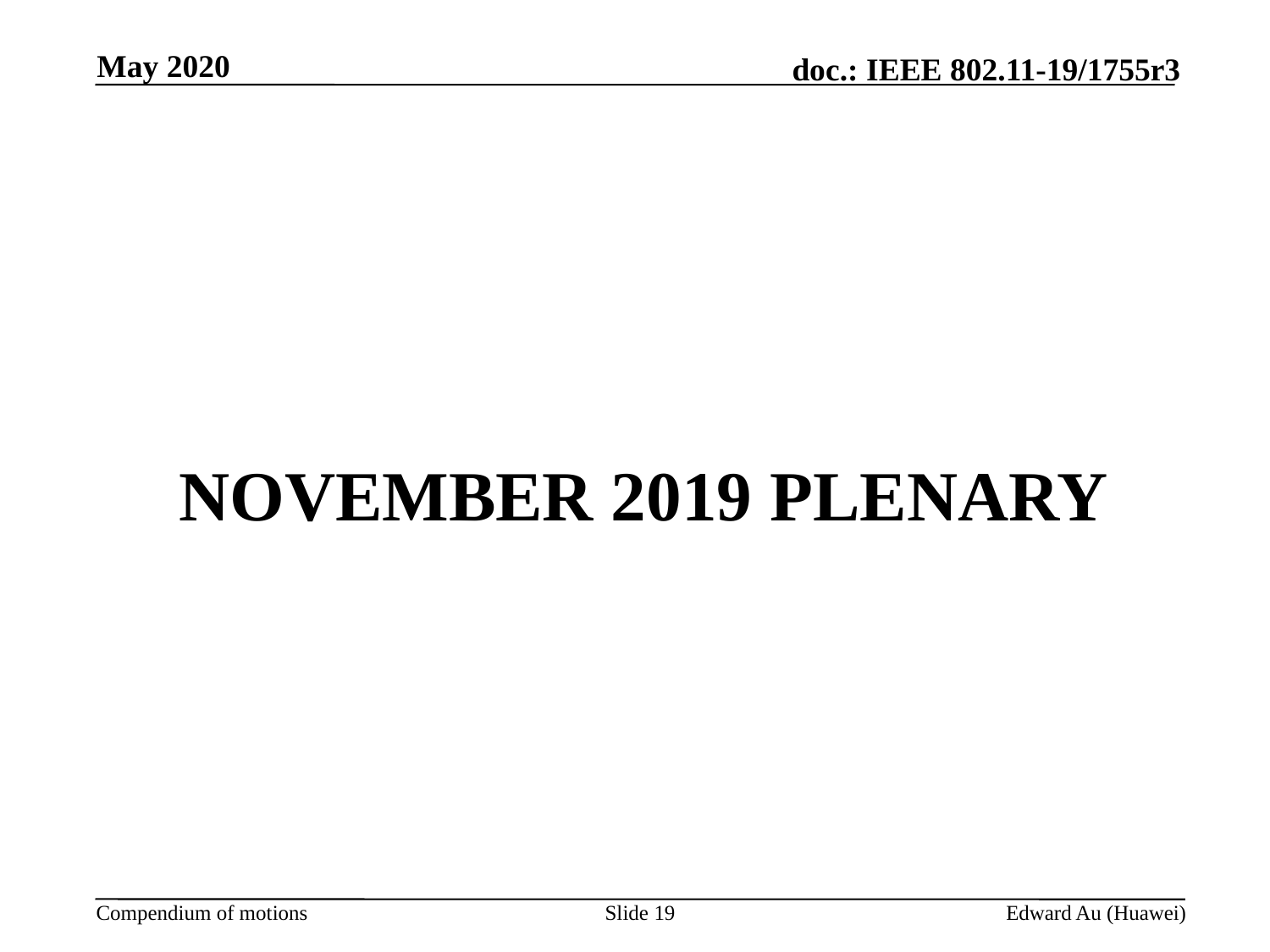

May 2020
# NOVEMBER 2019 PLENARY
Slide 19
Edward Au (Huawei)